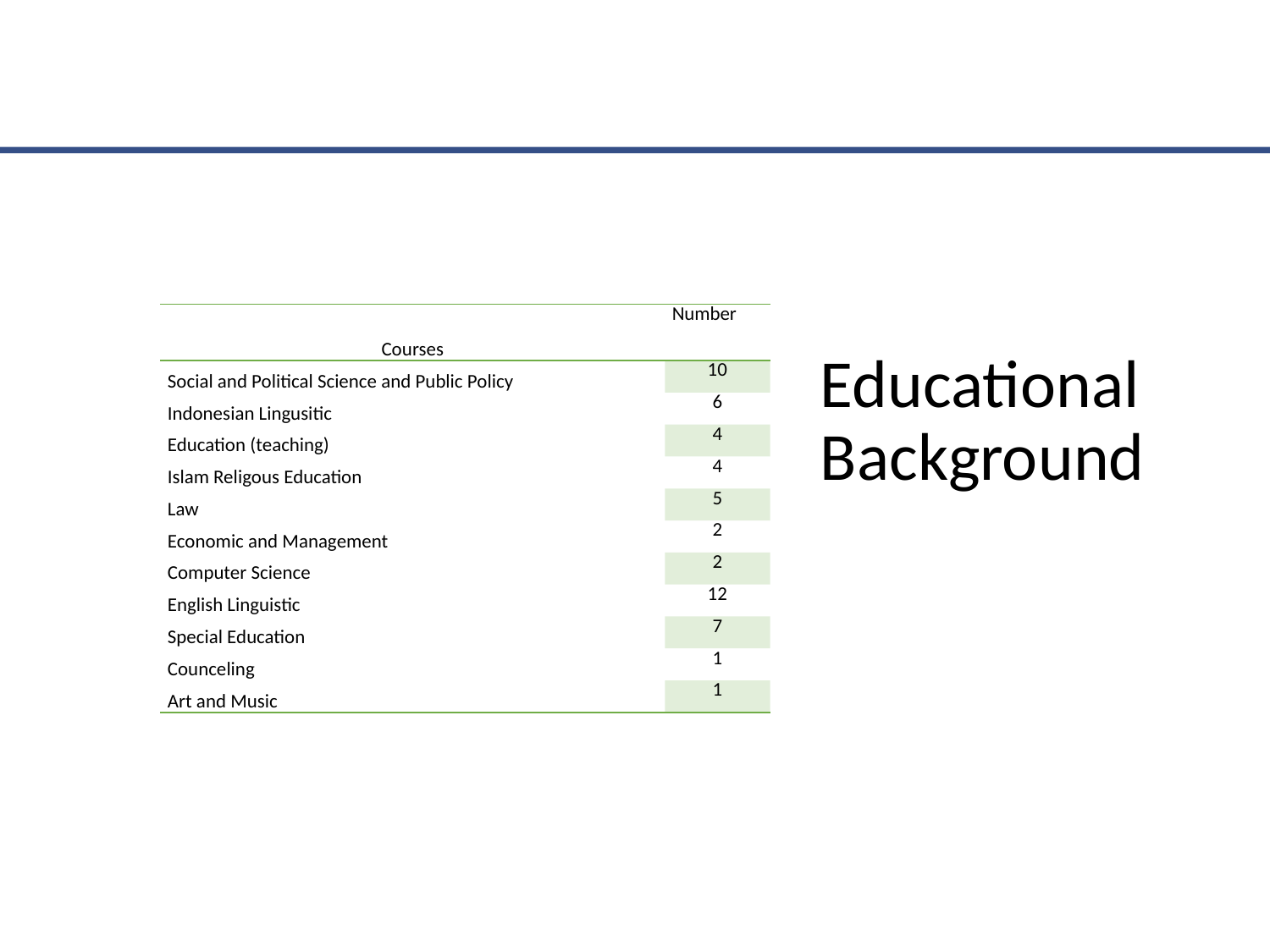

Educational Background
| Courses | Number |
| --- | --- |
| Social and Political Science and Public Policy | 10 |
| Indonesian Lingusitic | 6 |
| Education (teaching) | 4 |
| Islam Religous Education | 4 |
| Law | 5 |
| Economic and Management | 2 |
| Computer Science | 2 |
| English Linguistic | 12 |
| Special Education | 7 |
| Counceling | 1 |
| Art and Music | 1 |

44